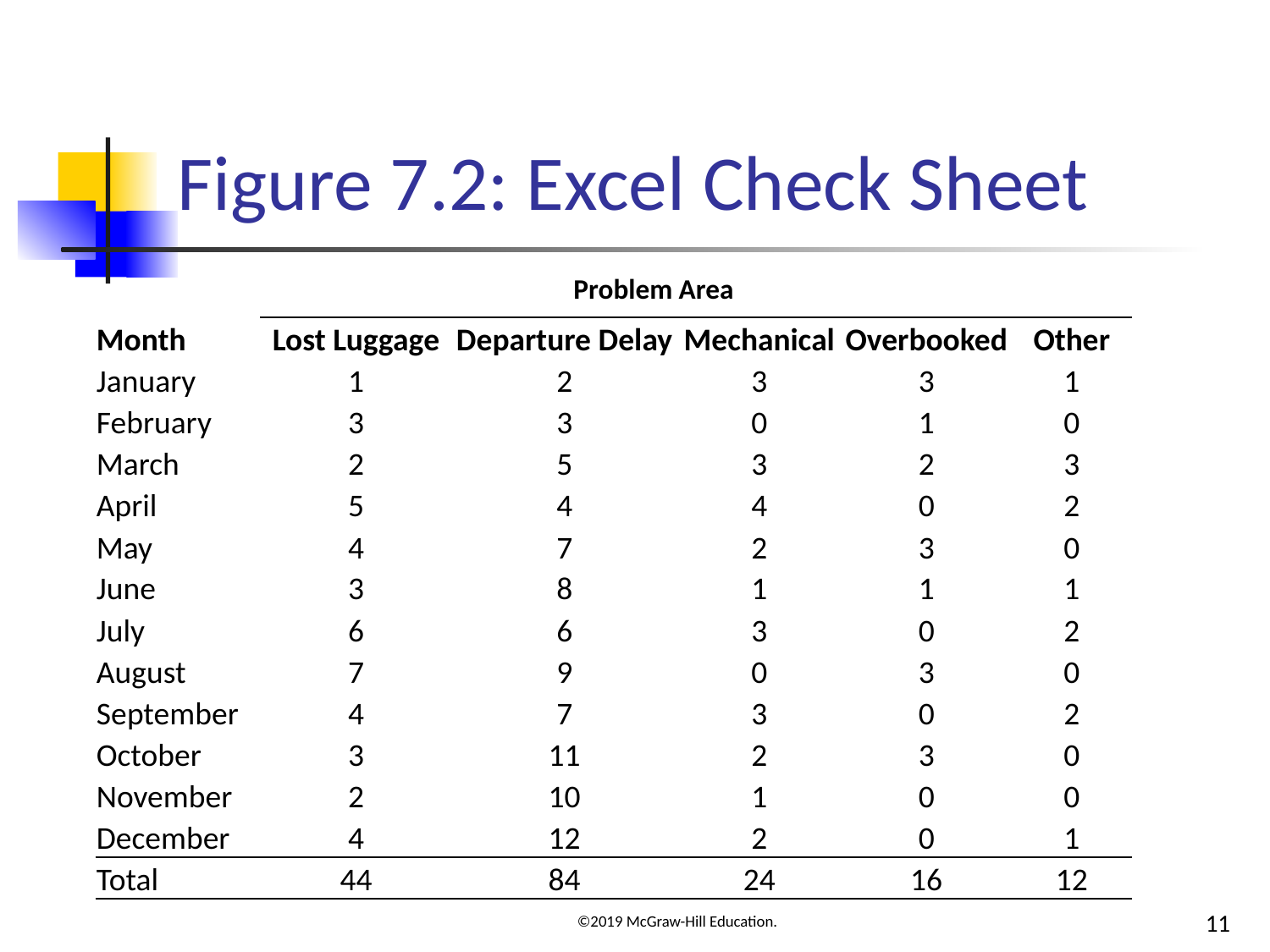

# Figure 7.2: Excel Check Sheet
Problem Area
| Month | Lost Luggage | Departure Delay | Mechanical | Overbooked | Other |
| --- | --- | --- | --- | --- | --- |
| January | 1 | 2 | 3 | 3 | 1 |
| February | 3 | 3 | 0 | 1 | 0 |
| March | 2 | 5 | 3 | 2 | 3 |
| April | 5 | 4 | 4 | 0 | 2 |
| May | 4 | 7 | 2 | 3 | 0 |
| June | 3 | 8 | 1 | 1 | 1 |
| July | 6 | 6 | 3 | 0 | 2 |
| August | 7 | 9 | 0 | 3 | 0 |
| September | 4 | 7 | 3 | 0 | 2 |
| October | 3 | 11 | 2 | 3 | 0 |
| November | 2 | 10 | 1 | 0 | 0 |
| December | 4 | 12 | 2 | 0 | 1 |
| Total | 44 | 84 | 24 | 16 | 12 |